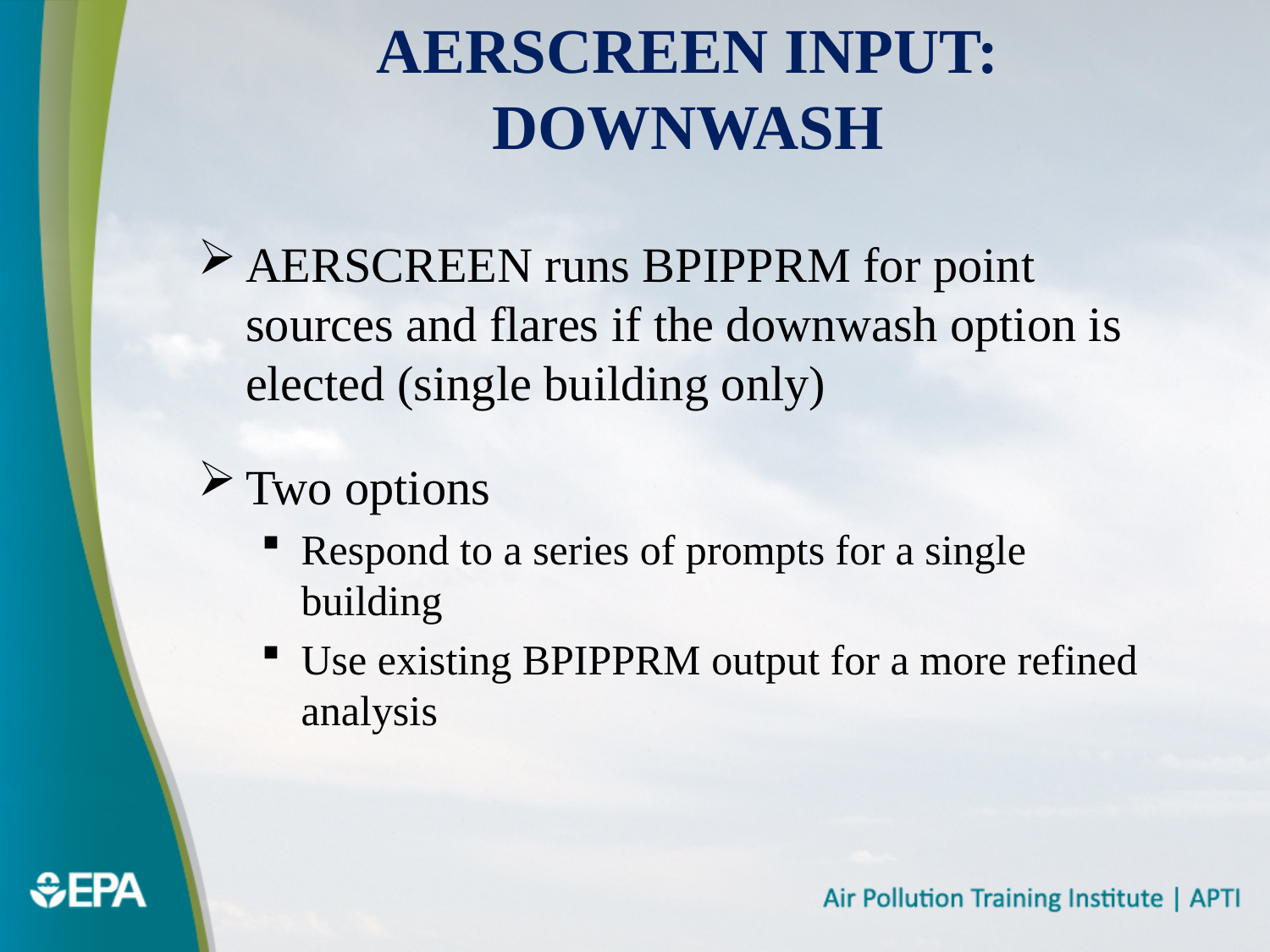

# AERSCREEN Input: Downwash
AERSCREEN runs BPIPPRM for point sources and flares if the downwash option is elected (single building only)

Two options
Respond to a series of prompts for a single building
Use existing BPIPPRM output for a more refined analysis